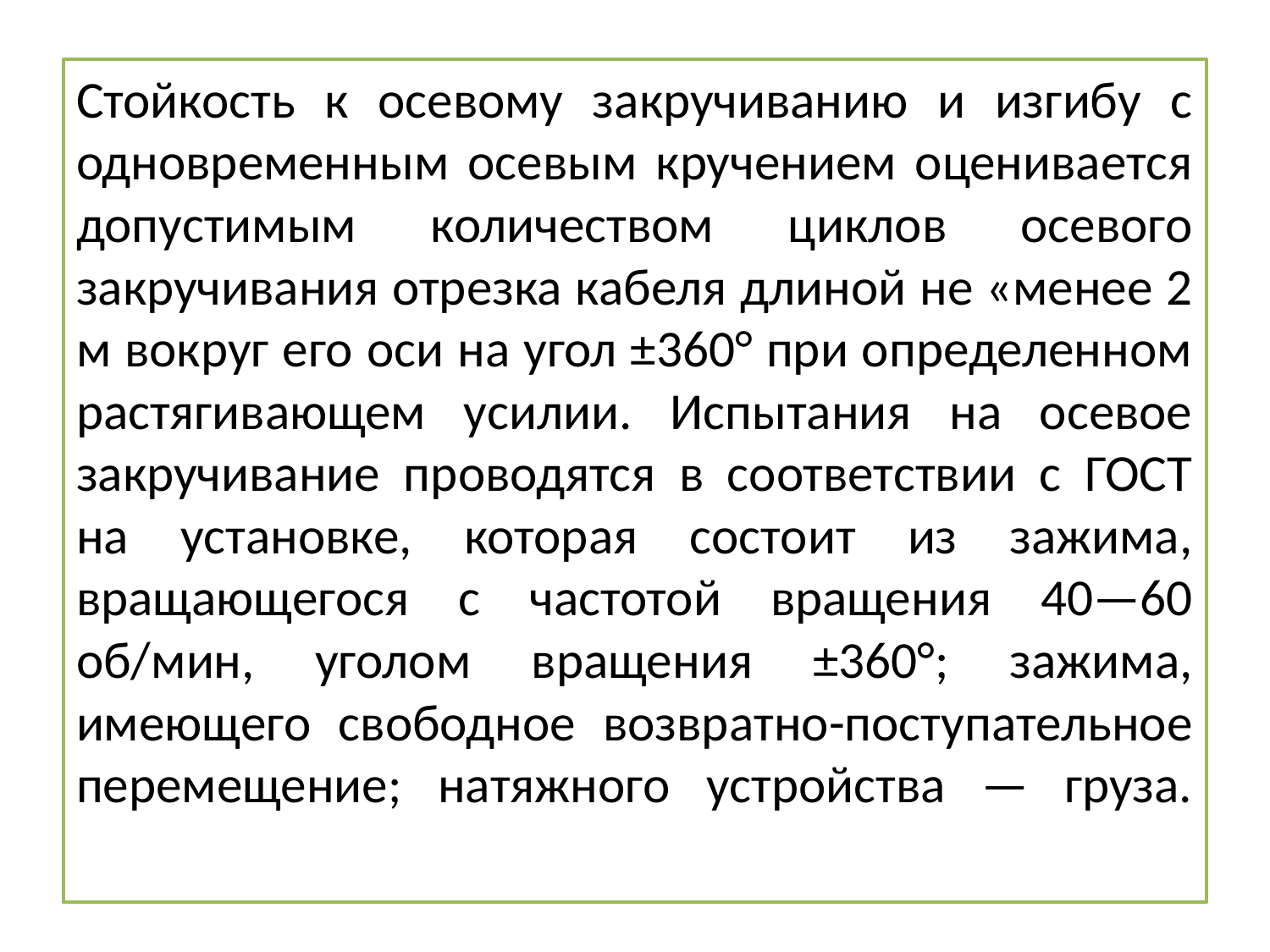

#
Стойкость к осевому закручиванию и изгибу с одновременным осевым кручением оценивается допустимым количеством циклов осевого закручивания отрезка кабеля длиной не «менее 2 м вокруг его оси на угол ±360° при определенном растягивающем усилии. Испытания на осевое закручивание проводятся в соответствии с ГОСТ на установке, которая состоит из зажима, вращающегося с частотой вращения 40—60 об/мин, уголом вращения ±360°; зажима, имеющего свободное возвратно-поступательное перемещение; натяжного устройства — груза.